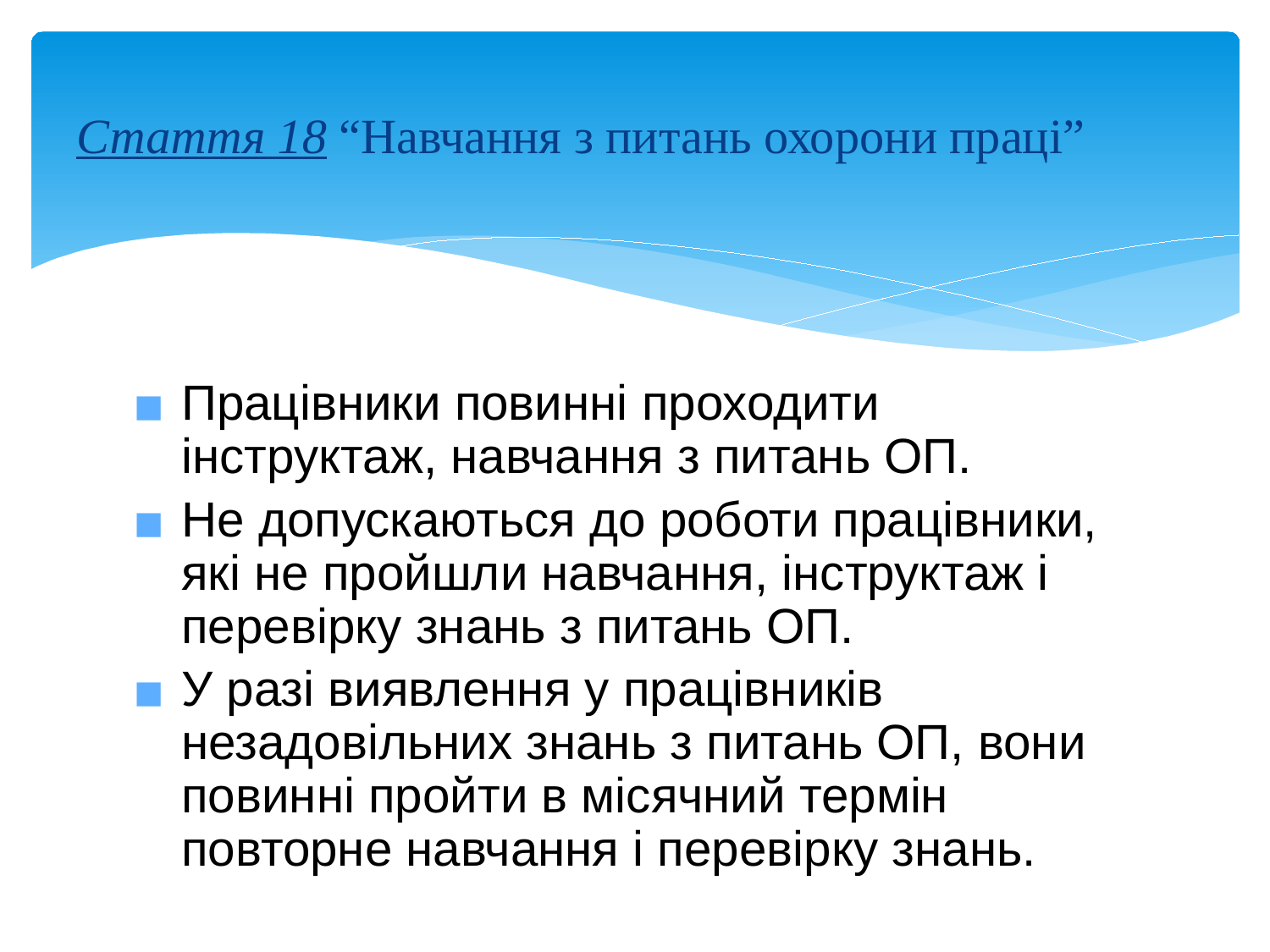

# Стаття 18 “Навчання з питань охорони праці”
Працівники повинні проходити інструктаж, навчання з питань ОП.
Не допускаються до роботи працівники, які не пройшли навчання, інструктаж і перевірку знань з питань ОП.
У разі виявлення у працівників незадовільних знань з питань ОП, вони повинні пройти в місячний термін повторне навчання і перевірку знань.